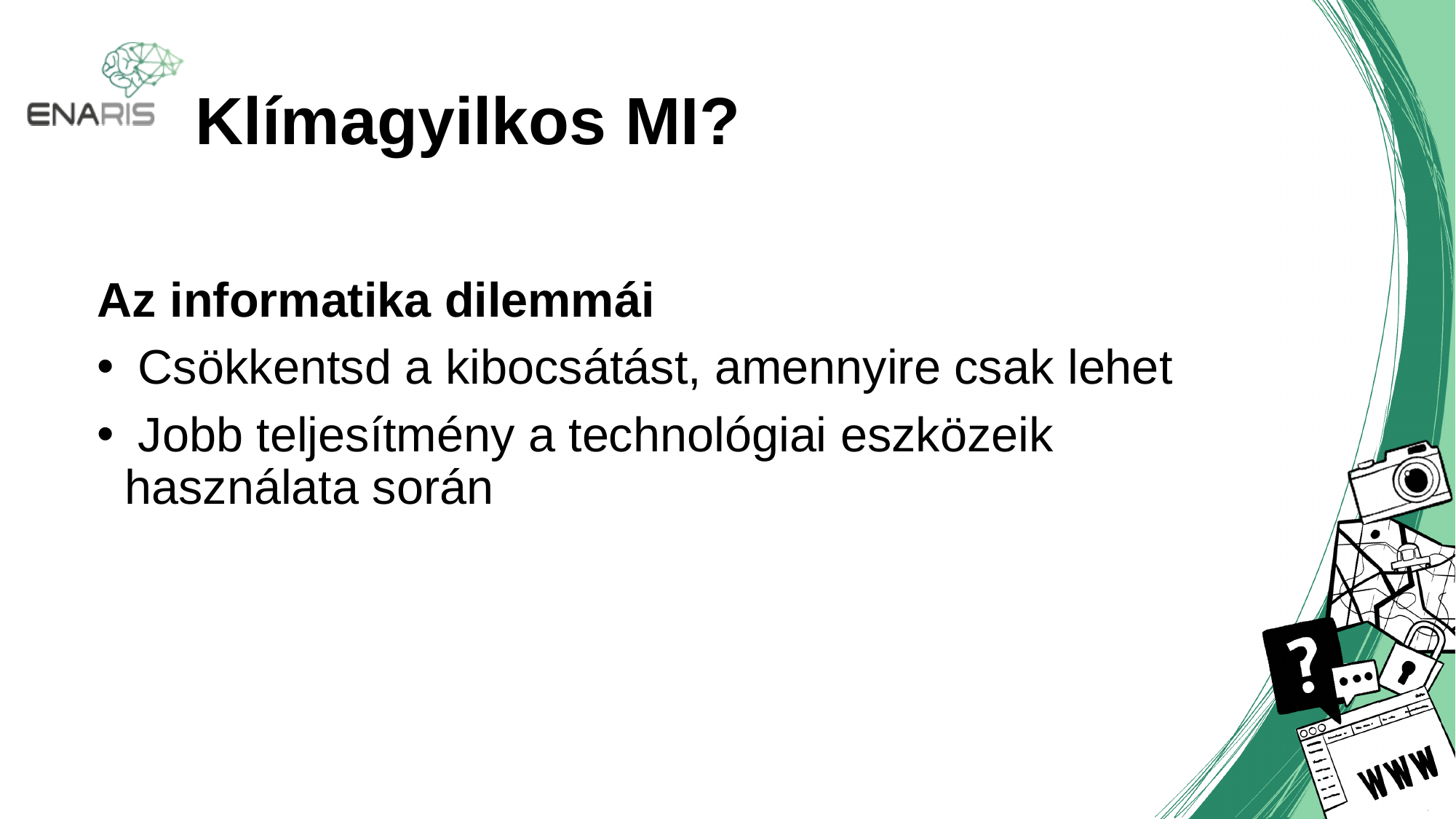

# Klímagyilkos MI?
Az informatika dilemmái
 Csökkentsd a kibocsátást, amennyire csak lehet
 Jobb teljesítmény a technológiai eszközeik használata során